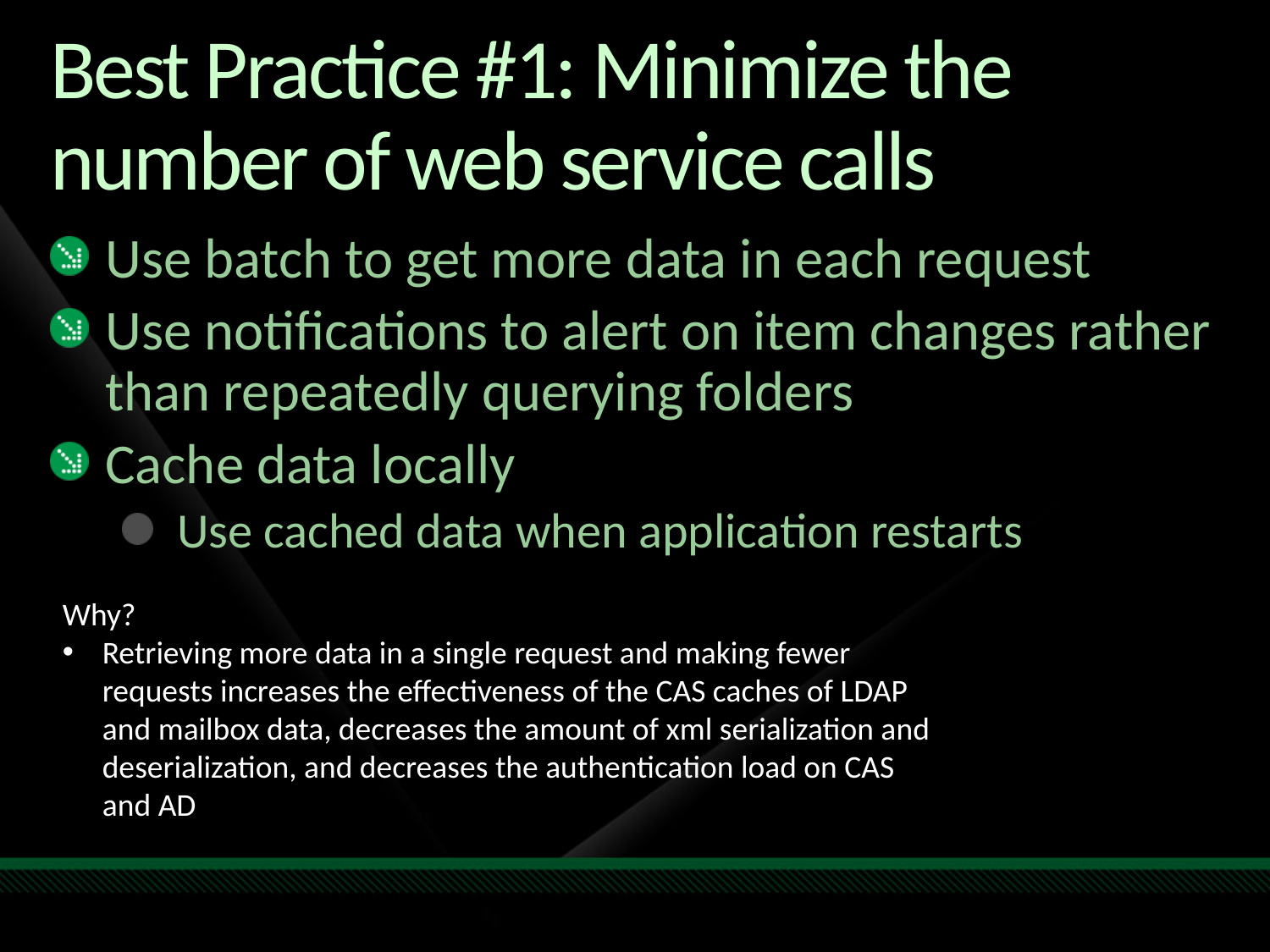

# Best Practice #1: Minimize the number of web service calls
Use batch to get more data in each request
Use notifications to alert on item changes rather than repeatedly querying folders
Cache data locally
Use cached data when application restarts

Why?
Retrieving more data in a single request and making fewer requests increases the effectiveness of the CAS caches of LDAP and mailbox data, decreases the amount of xml serialization and deserialization, and decreases the authentication load on CAS and AD